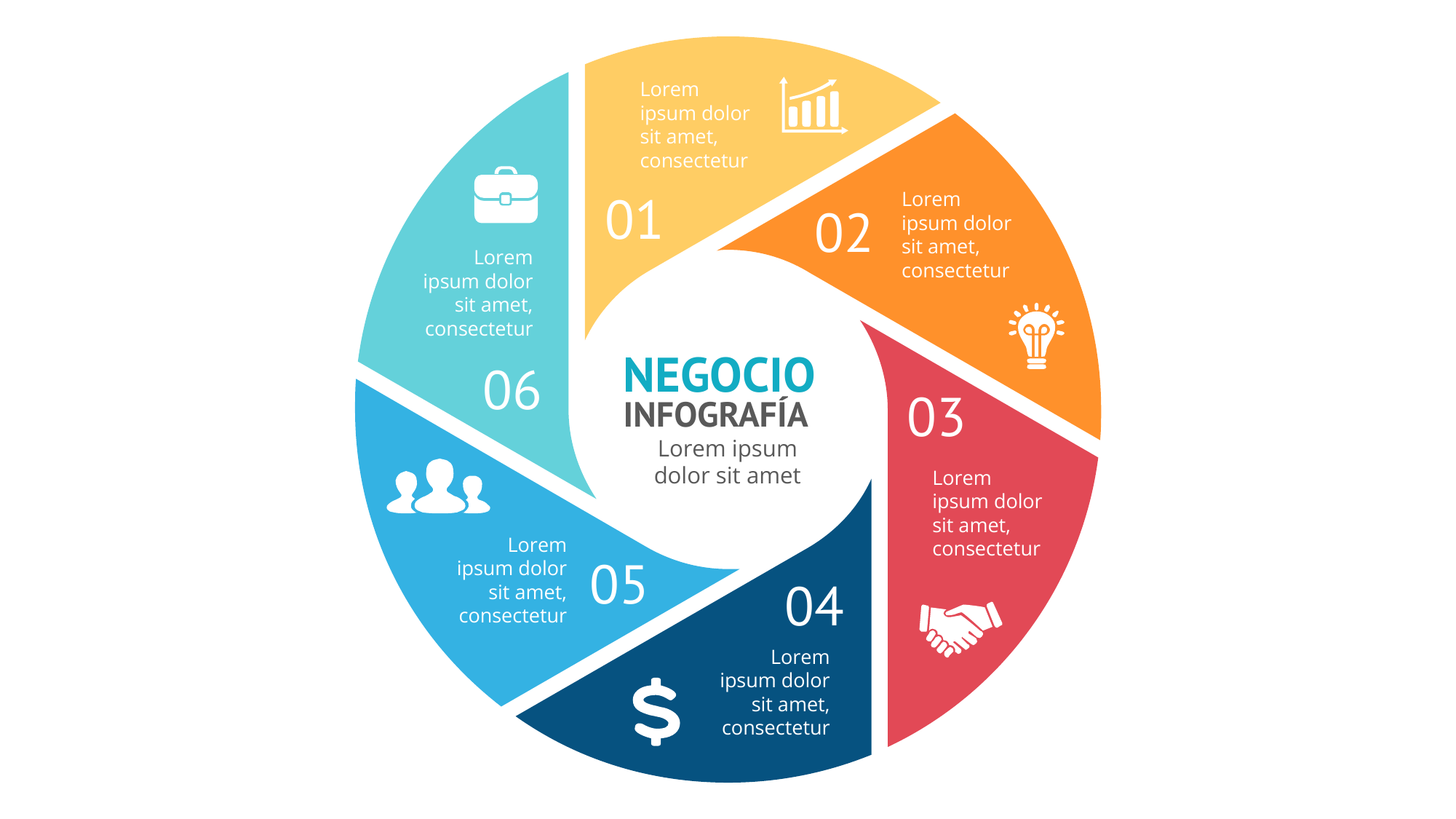

Lorem ipsum dolor sit amet, consectetur

Lorem ipsum dolor sit amet, consectetur
01
02
Lorem ipsum dolor sit amet, consectetur

NEGOCIO
06

03
INFOGRAFÍA
Lorem ipsum dolor sit amet

Lorem ipsum dolor sit amet, consectetur

Lorem ipsum dolor sit amet, consectetur
05
04

Lorem ipsum dolor sit amet, consectetur